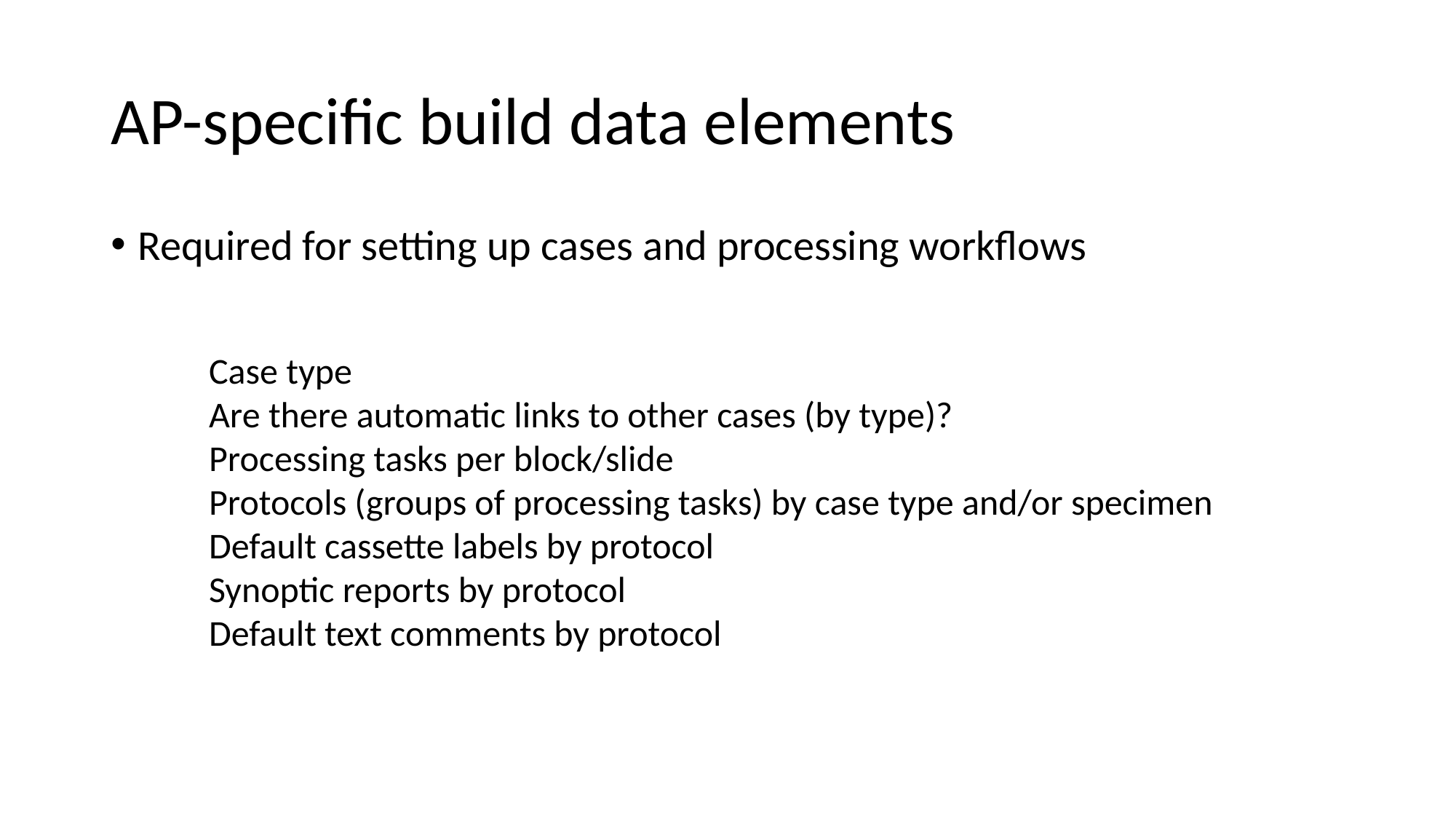

# AP-specific build data elements
Required for setting up cases and processing workflows
Case type
Are there automatic links to other cases (by type)?
Processing tasks per block/slide
Protocols (groups of processing tasks) by case type and/or specimen
Default cassette labels by protocol
Synoptic reports by protocol
Default text comments by protocol